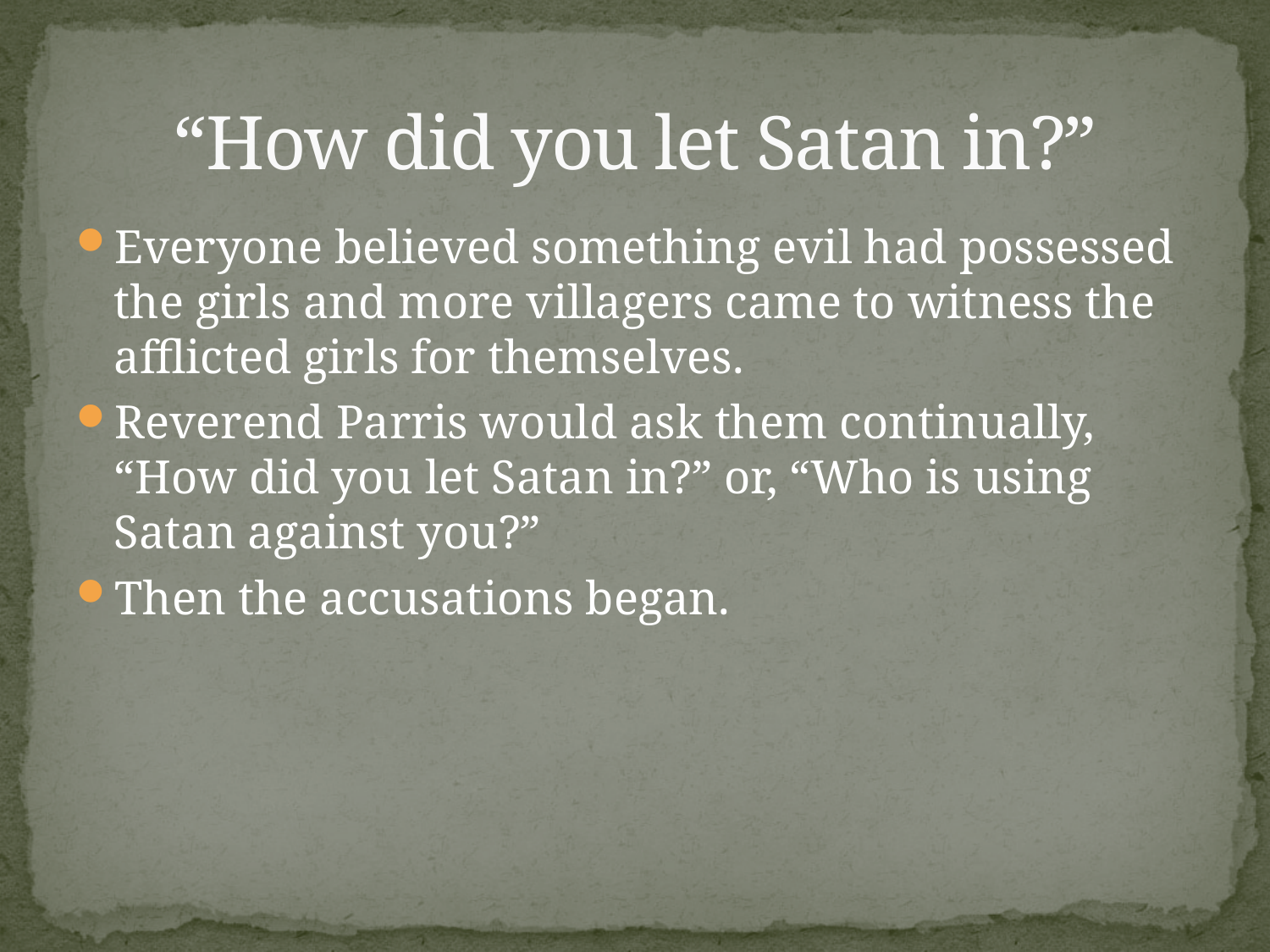

# “How did you let Satan in?”
Everyone believed something evil had possessed the girls and more villagers came to witness the afflicted girls for themselves.
Reverend Parris would ask them continually, “How did you let Satan in?” or, “Who is using Satan against you?”
Then the accusations began.